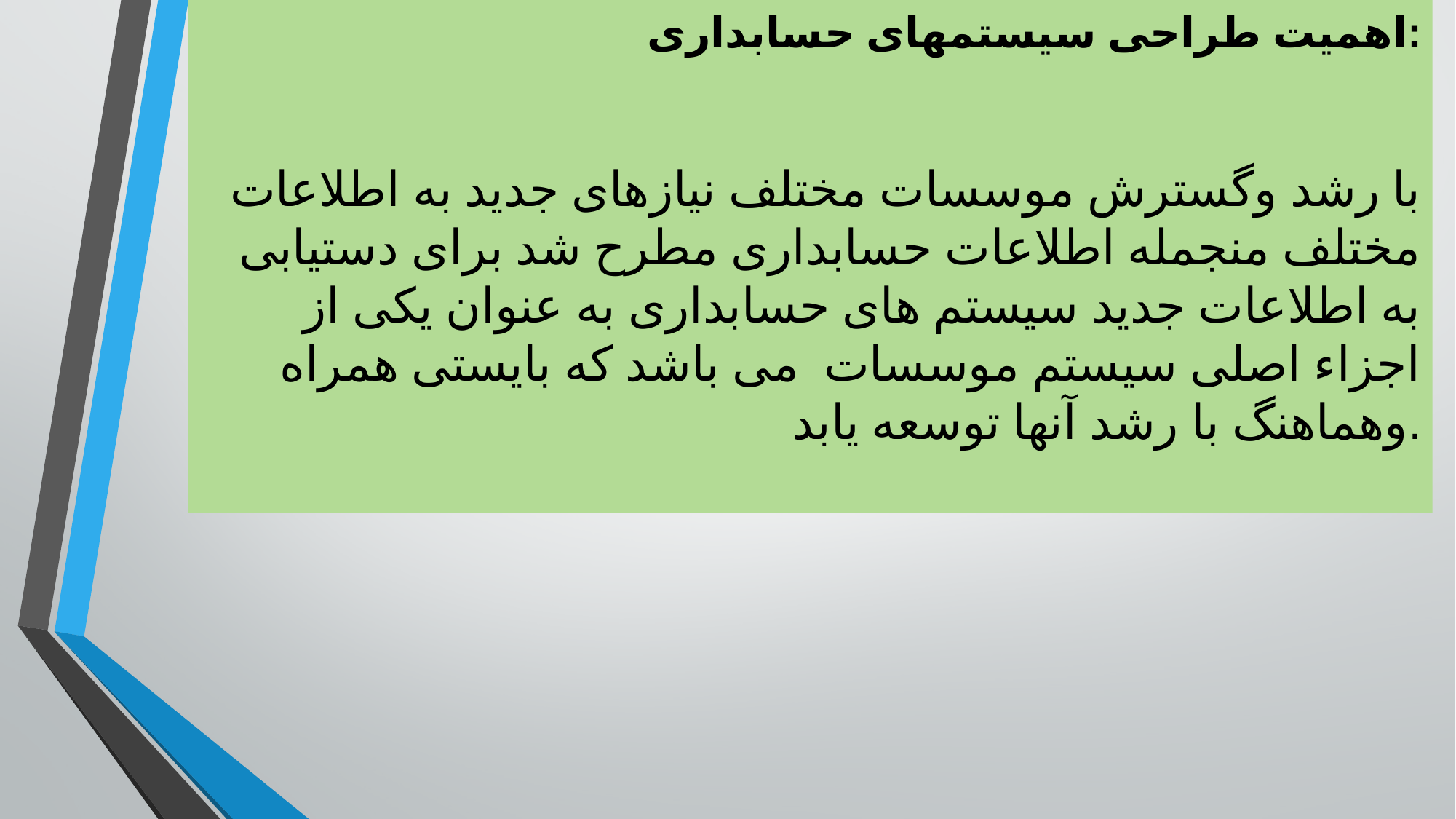

اهمیت طراحی سیستمهای حسابداری:

با رشد وگسترش موسسات مختلف نیازهای جدید به اطلاعات مختلف منجمله اطلاعات حسابداری مطرح شد برای دستیابی به اطلاعات جدید سیستم های حسابداری به عنوان یکی از اجزاء اصلی سیستم موسسات  می باشد که بایستی همراه وهماهنگ با رشد آنها توسعه یابد.